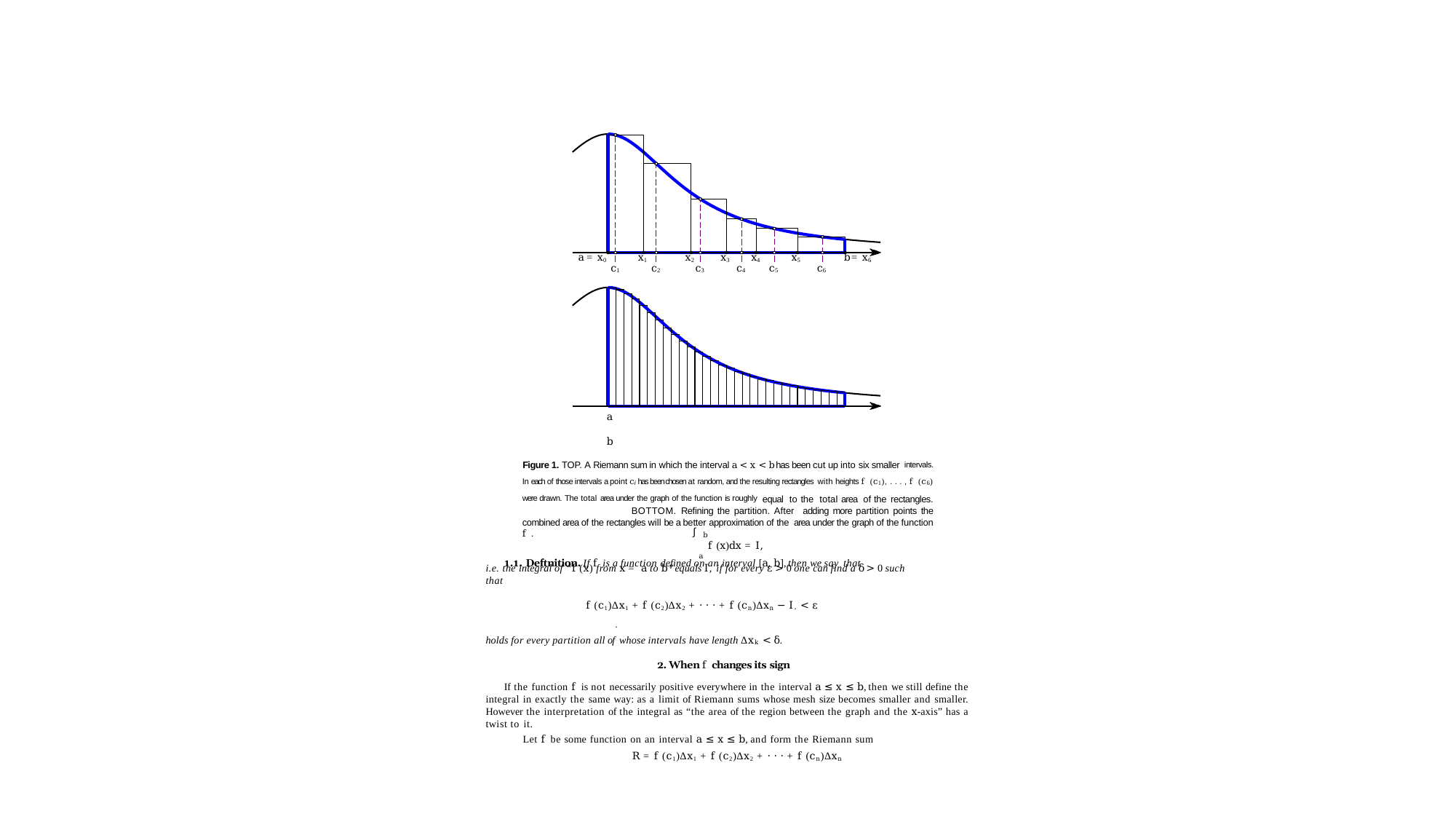

3

a = x0
x1
x2
x3	x4
x5
b = x6

c1
c2
c3
c4
c5
c6

a	b
Figure 1. TOP. A Riemann sum in which the interval a < x < b has been cut up into six smaller  intervals. In each of those intervals a point ci has been chosen at random, and the resulting rectangles  with heights f (c1), . . . , f (c6) were drawn. The total area under the graph of the function is roughly  equal  to the  total area  of the rectangles.	BOTTOM. Refining the partition. After  adding more partition points the combined area of the rectangles will be a better approximation of the  area under the graph of the function f .

1.1. Deftnition. If f is a function defined on an interval [a, b], then we say that
∫
b
f (x)dx = I,
a
i.e. the integral of “f (x) from x = a to b” equals I, if for every ε > 0 one can find a δ > 0 such that
f (c1)∆x1 + f (c2)∆x2 + · · · + f (cn)∆xn − I. < ε
holds for every partition all of. whose intervals have length ∆xk < δ.
2. When f changes its sign
If the function f is not necessarily positive everywhere in the interval a ≤ x ≤ b, then we still define the  integral in exactly the same way: as a limit of Riemann sums whose mesh size becomes smaller and smaller.  However the interpretation of the integral as “the area of the region between the graph and the x-axis” has a  twist to it.
Let f be some function on an interval a ≤ x ≤ b, and form the Riemann sum
R = f (c1)∆x1 + f (c2)∆x2 + · · · + f (cn)∆xn